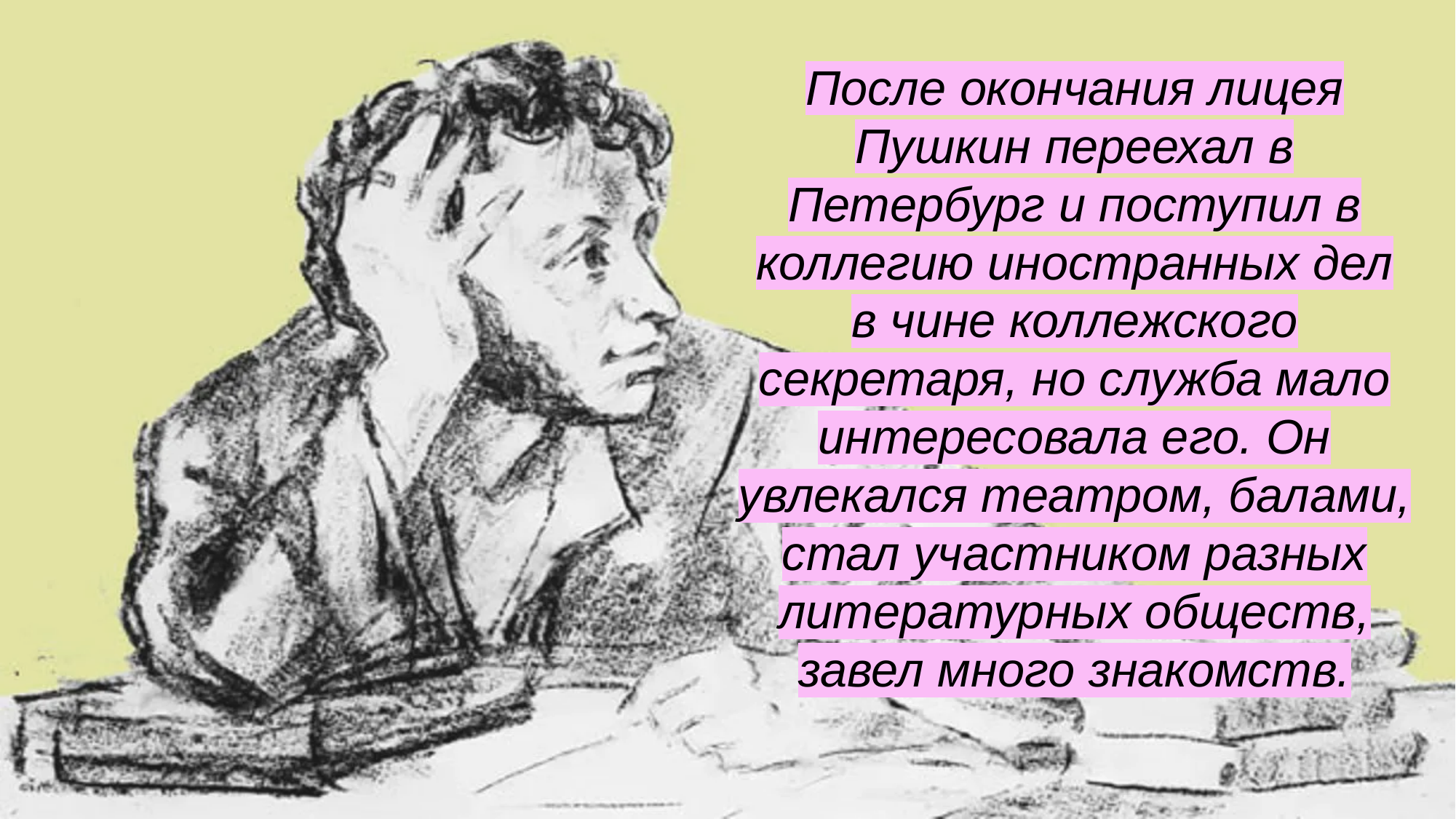

После окончания лицея Пушкин переехал в Петербург и поступил в коллегию иностранных дел в чине коллежского секретаря, но служба мало интересовала его. Он увлекался театром, балами, стал участником разных литературных обществ, завел много знакомств.